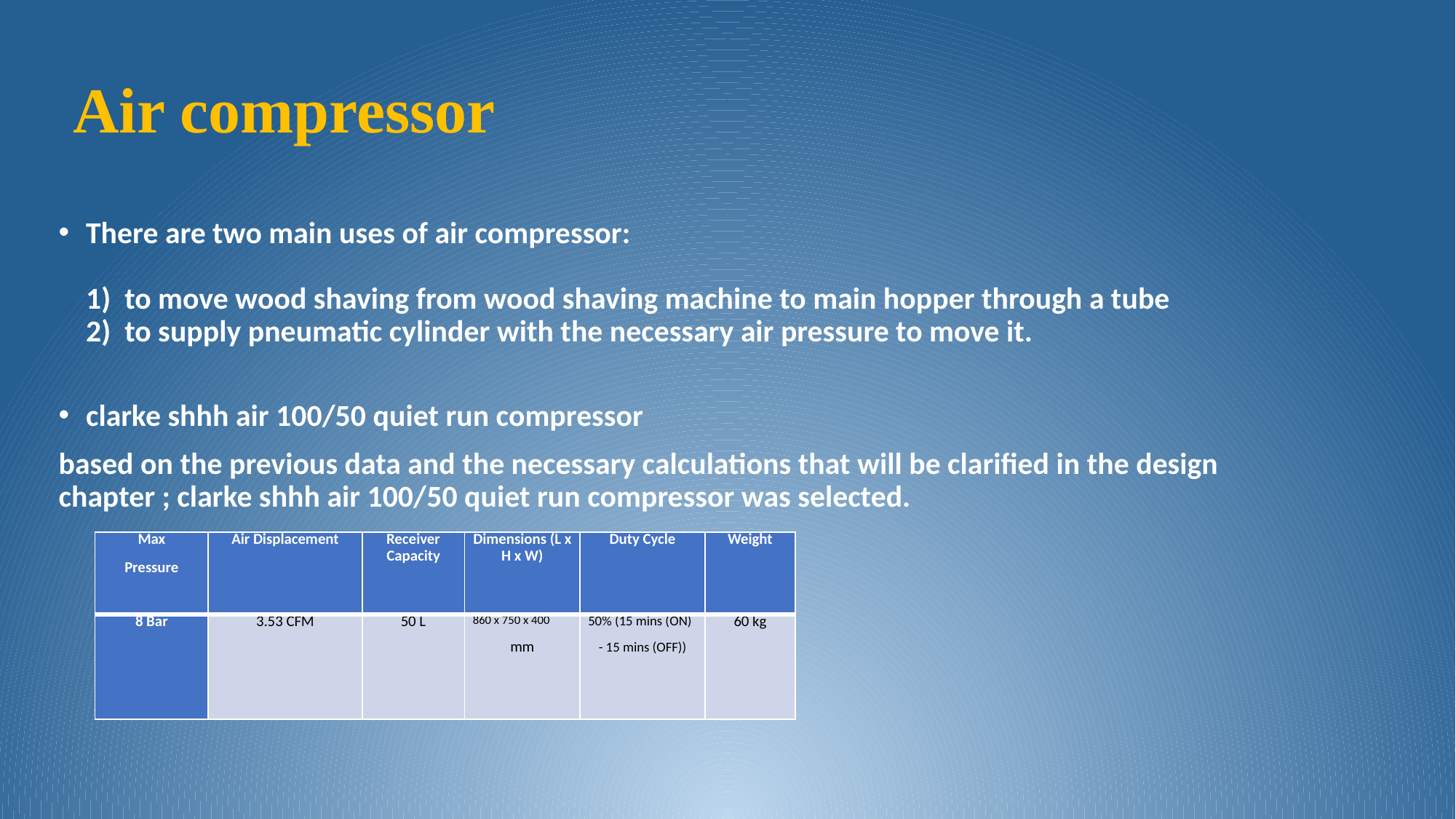

# Air compressor
There are two main uses of air compressor:
1)  to move wood shaving from wood shaving machine to main hopper through a tube
2)  to supply pneumatic cylinder with the necessary air pressure to move it.
clarke shhh air 100/50 quiet run compressor
based on the previous data and the necessary calculations that will be clarified in the design chapter ; clarke shhh air 100/50 quiet run compressor was selected.

| Max Pressure | Air Displacement | Receiver Capacity | Dimensions (L x H x W) | Duty Cycle | Weight |
| --- | --- | --- | --- | --- | --- |
| 8 Bar | 3.53 CFM | 50 L | 860 x 750 x 400 mm | 50% (15 mins (ON) - 15 mins (OFF)) | 60 kg |